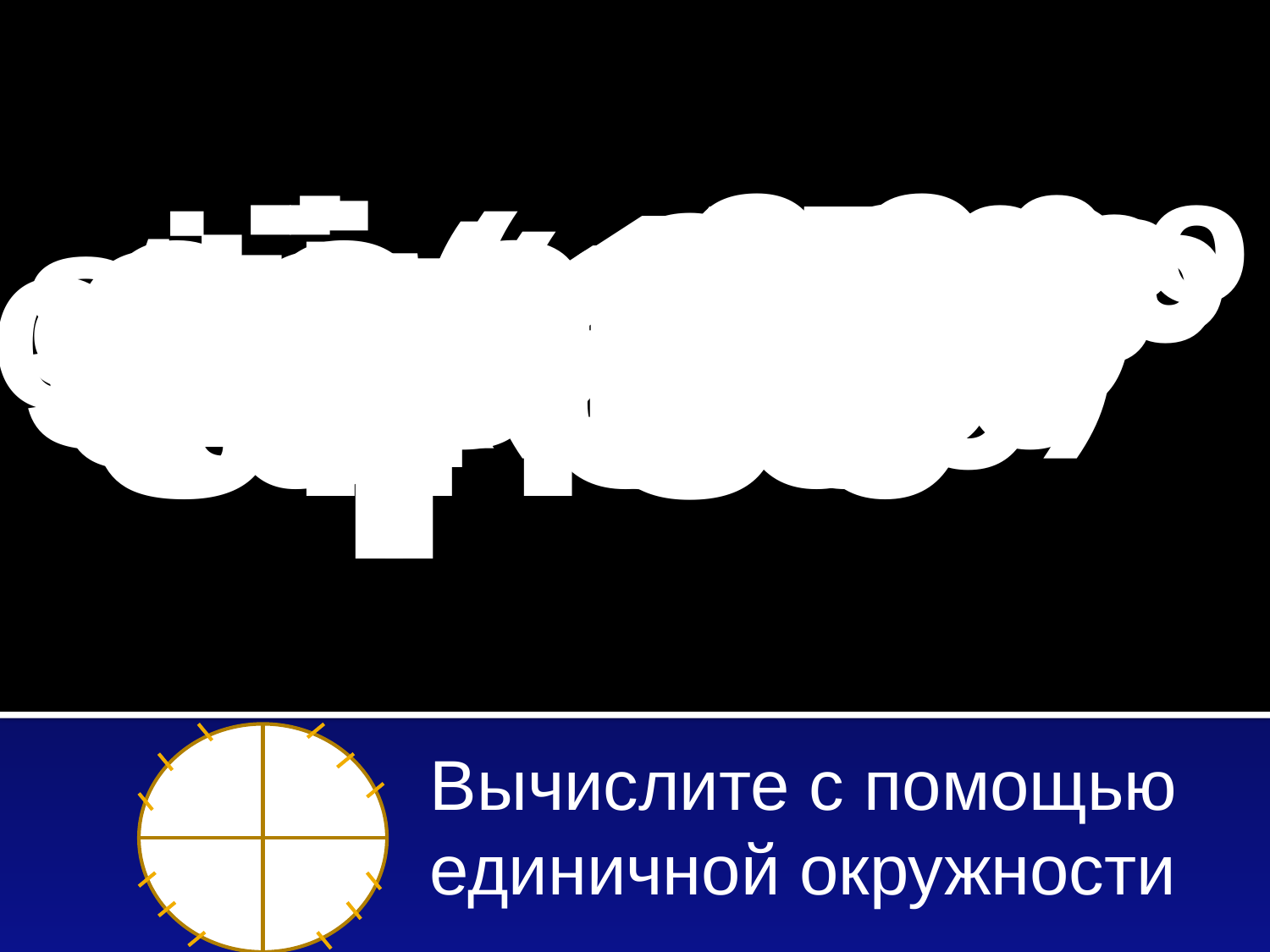

cos 90º
cos 180º
sin 45º
sin 180º
cos 45º
cos 30º
sin 90º
cos 60º
tq 60º
tq 30º
sin (-240)º
cos 135º
cos 270º
sin30º
sin 120º
cos 210º
tq (-135)º
sin 60º
cos (-225)º
sin 150º

Вычислите с помощью
единичной окружности